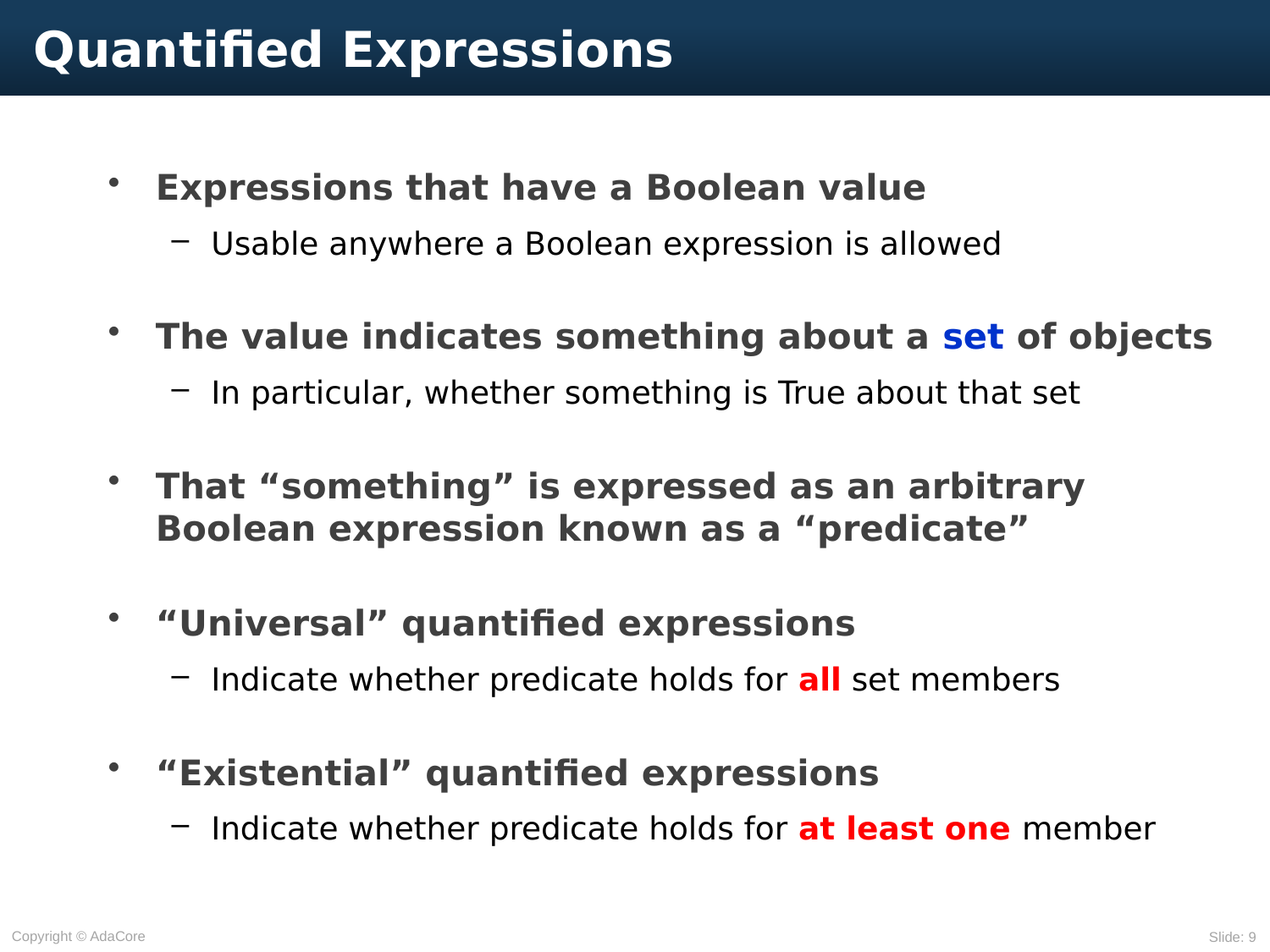

# Quantified Expressions
Expressions that have a Boolean value
Usable anywhere a Boolean expression is allowed
The value indicates something about a set of objects
In particular, whether something is True about that set
That “something” is expressed as an arbitrary Boolean expression known as a “predicate”
“Universal” quantified expressions
Indicate whether predicate holds for all set members
“Existential” quantified expressions
Indicate whether predicate holds for at least one member